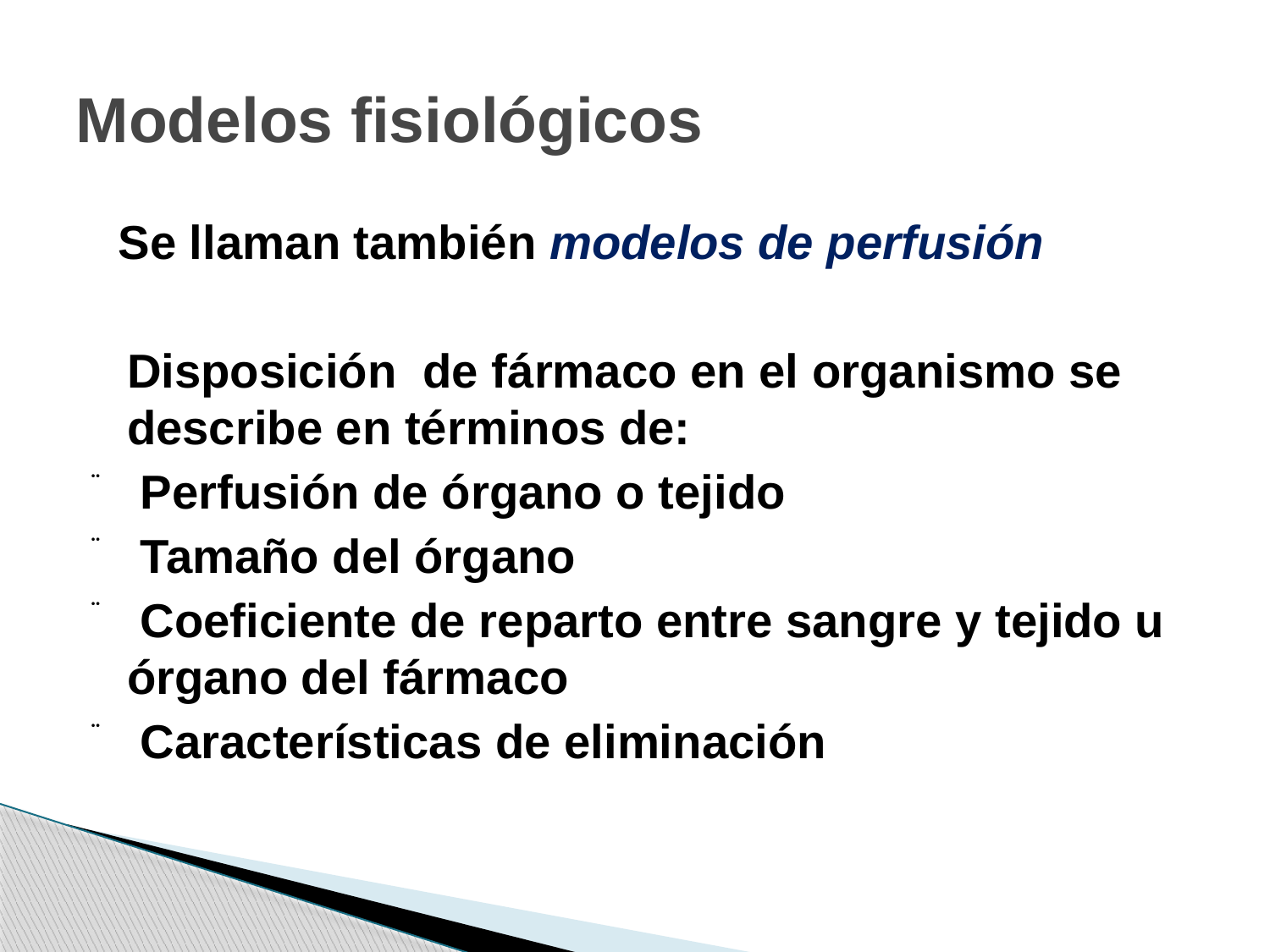

# Modelos fisiológicos
  Se llaman también modelos de perfusión

	Disposición  de fármaco en el organismo se describe en términos de:
 Perfusión de órgano o tejido
 Tamaño del órgano
 Coeficiente de reparto entre sangre y tejido u órgano del fármaco
 Características de eliminación